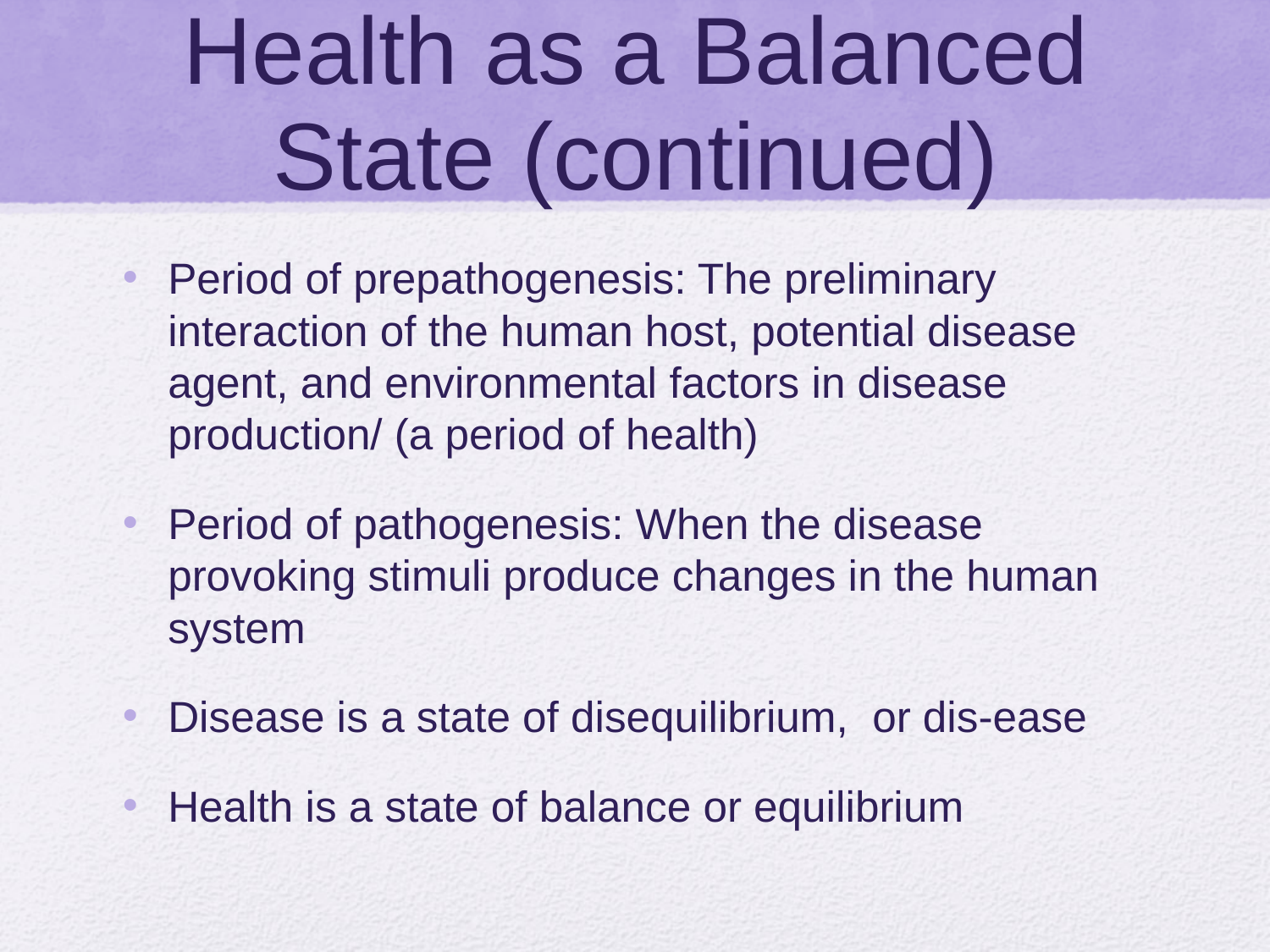

# Health as a Balanced State (continued)
Period of prepathogenesis: The preliminary interaction of the human host, potential disease agent, and environmental factors in disease production/ (a period of health)
Period of pathogenesis: When the disease provoking stimuli produce changes in the human system
Disease is a state of disequilibrium,  or dis-ease
Health is a state of balance or equilibrium